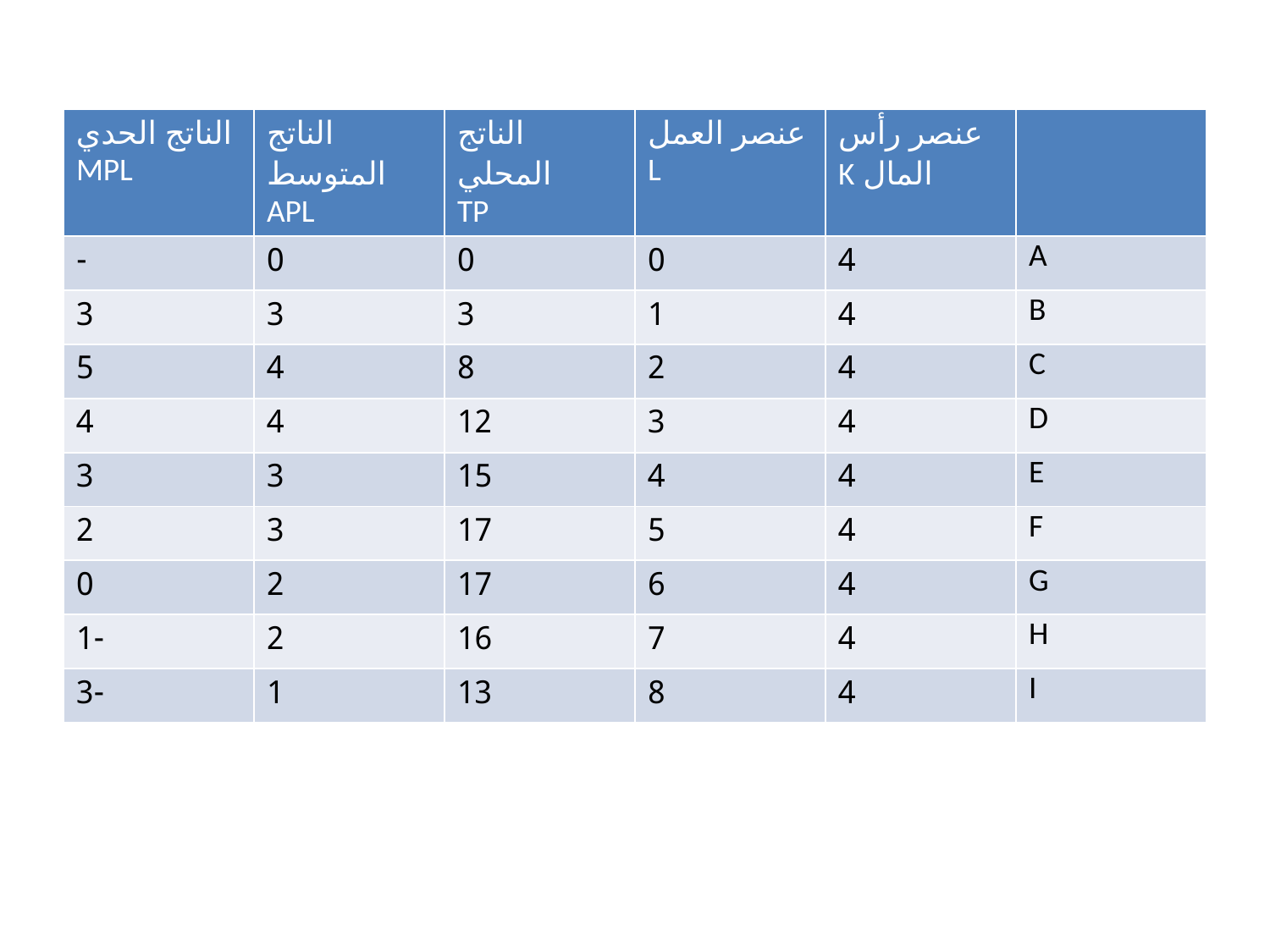

| الناتج الحدي MPL | الناتج المتوسط APL | الناتج المحلي TP | عنصر العمل L | عنصر رأس المال K |  |
| --- | --- | --- | --- | --- | --- |
| - | 0 | 0 | 0 | 4 | A |
| 3 | 3 | 3 | 1 | 4 | B |
| 5 | 4 | 8 | 2 | 4 | C |
| 4 | 4 | 12 | 3 | 4 | D |
| 3 | 3 | 15 | 4 | 4 | E |
| 2 | 3 | 17 | 5 | 4 | F |
| 0 | 2 | 17 | 6 | 4 | G |
| -1 | 2 | 16 | 7 | 4 | H |
| -3 | 1 | 13 | 8 | 4 | I |